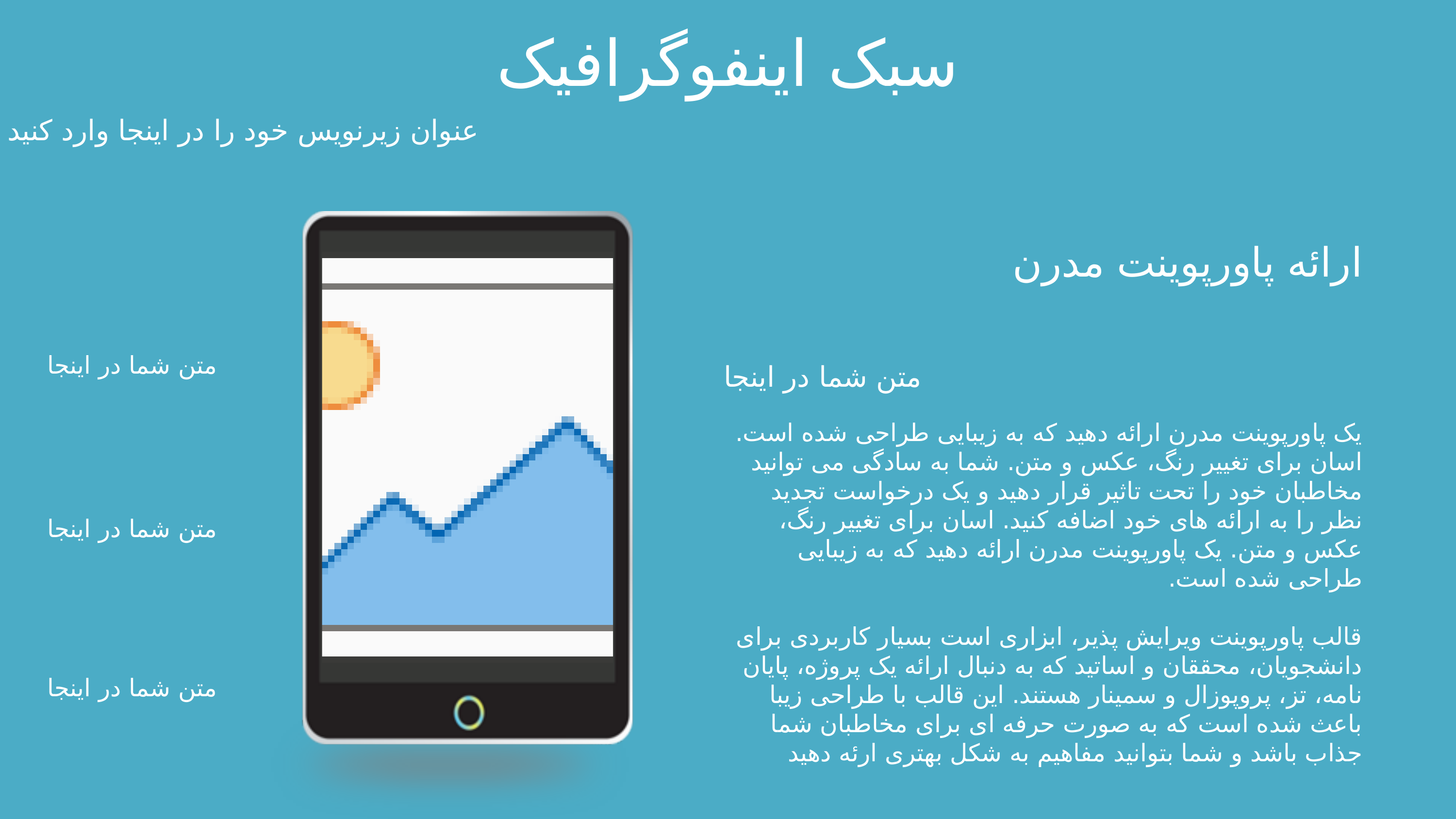

سبک اینفوگرافیک
عنوان زیرنویس خود را در اینجا وارد کنید

ارائه پاورپوینت مدرن
متن شما در اینجا

متن شما در اینجا

یک پاورپوینت مدرن ارائه دهید که به زیبایی طراحی شده است.  اسان برای تغییر رنگ، عکس و متن. شما به سادگی می توانید مخاطبان خود را تحت تاثیر قرار دهید و یک درخواست تجدید نظر را به ارائه های خود اضافه کنید. اسان برای تغییر رنگ، عکس و متن. یک پاورپوینت مدرن ارائه دهید که به زیبایی طراحی شده است.

قالب پاورپوینت ویرایش پذیر، ابزاری است بسیار کاربردی برای دانشجویان، محققان و اساتید که به دنبال ارائه یک پروژه، پایان نامه، تز، پروپوزال و سمینار هستند. این قالب با طراحی زیبا باعث شده است که به صورت حرفه ای برای مخاطبان شما جذاب باشد و شما بتوانید مفاهیم به شکل بهتری ارئه دهید
متن شما در اینجا

متن شما در اینجا